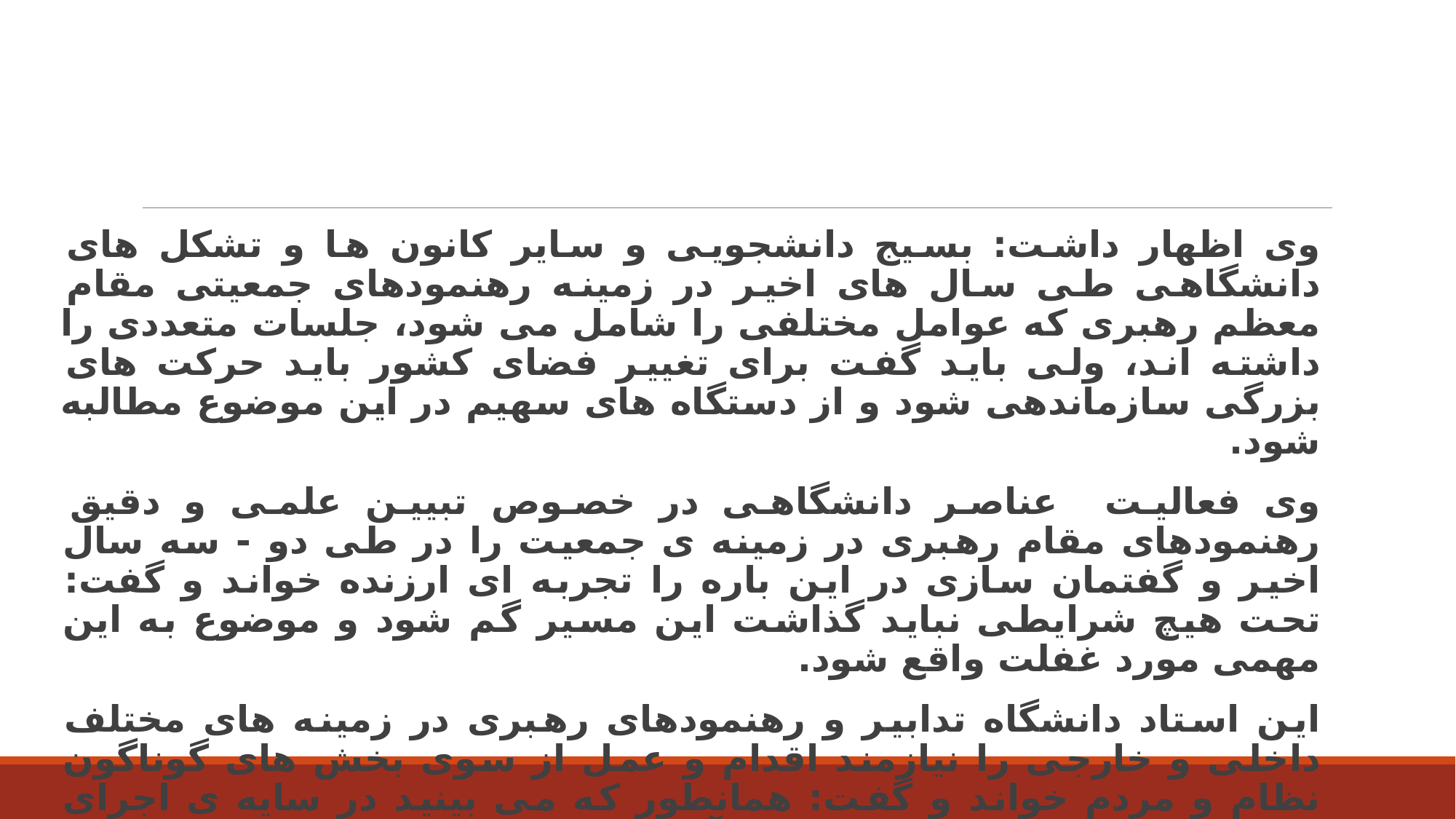

وی اظهار داشت: بسیج دانشجویی و سایر کانون ها و تشکل های دانشگاهی طی سال های اخیر در زمینه رهنمودهای جمعیتی مقام معظم رهبری که عوامل مختلفی را شامل می شود، جلسات متعددی را داشته اند، ولی باید گفت برای تغییر فضای کشور باید حرکت های بزرگی سازماندهی شود و از دستگاه های سهیم در این موضوع مطالبه شود.
وی فعالیت  عناصر دانشگاهی در خصوص تبیین علمی و دقیق رهنمودهای مقام رهبری در زمینه ی جمعیت را در طی دو - سه سال اخیر و گفتمان سازی در این باره را تجربه ای ارزنده خواند و گفت: تحت هیچ شرایطی نباید گذاشت این مسیر گم شود و موضوع به این مهمی مورد غفلت واقع شود.
این استاد دانشگاه تدابیر و رهنمودهای رهبری در زمینه های مختلف داخلی و خارجی را نیازمند اقدام و عمل از سوی بخش های گوناگون نظام و مردم خواند و گفت: همانطور که می بینید در سایه ی اجرای این تدابیر در منطقه پرچالش و آشوب زده کنونی،  ایران از بالاترین ضریب امنیت و اقتدار برخوردار می باشیم.